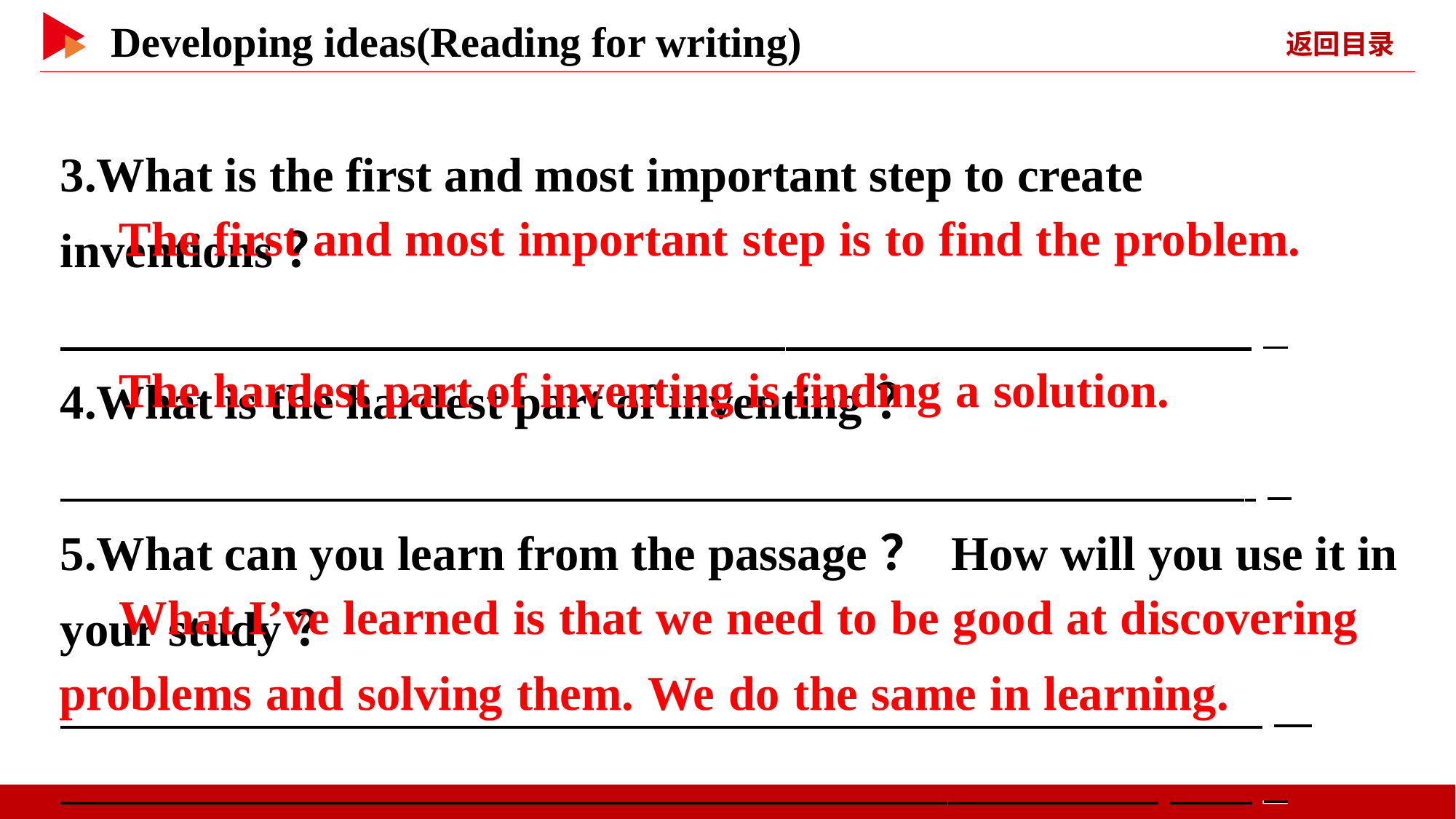

3.What is the first and most important step to create inventions？
　                                                                                                       _
4.What is the hardest part of inventing？
　                                                                                                　   _
5.What can you learn from the passage？ How will you use it in your study？
　                                                                                                        _
                                                                                                   　   _
　The first and most important step is to find the problem.
　The hardest part of inventing is finding a solution.
　What I’ve learned is that we need to be good at discovering
problems and solving them. We do the same in learning.